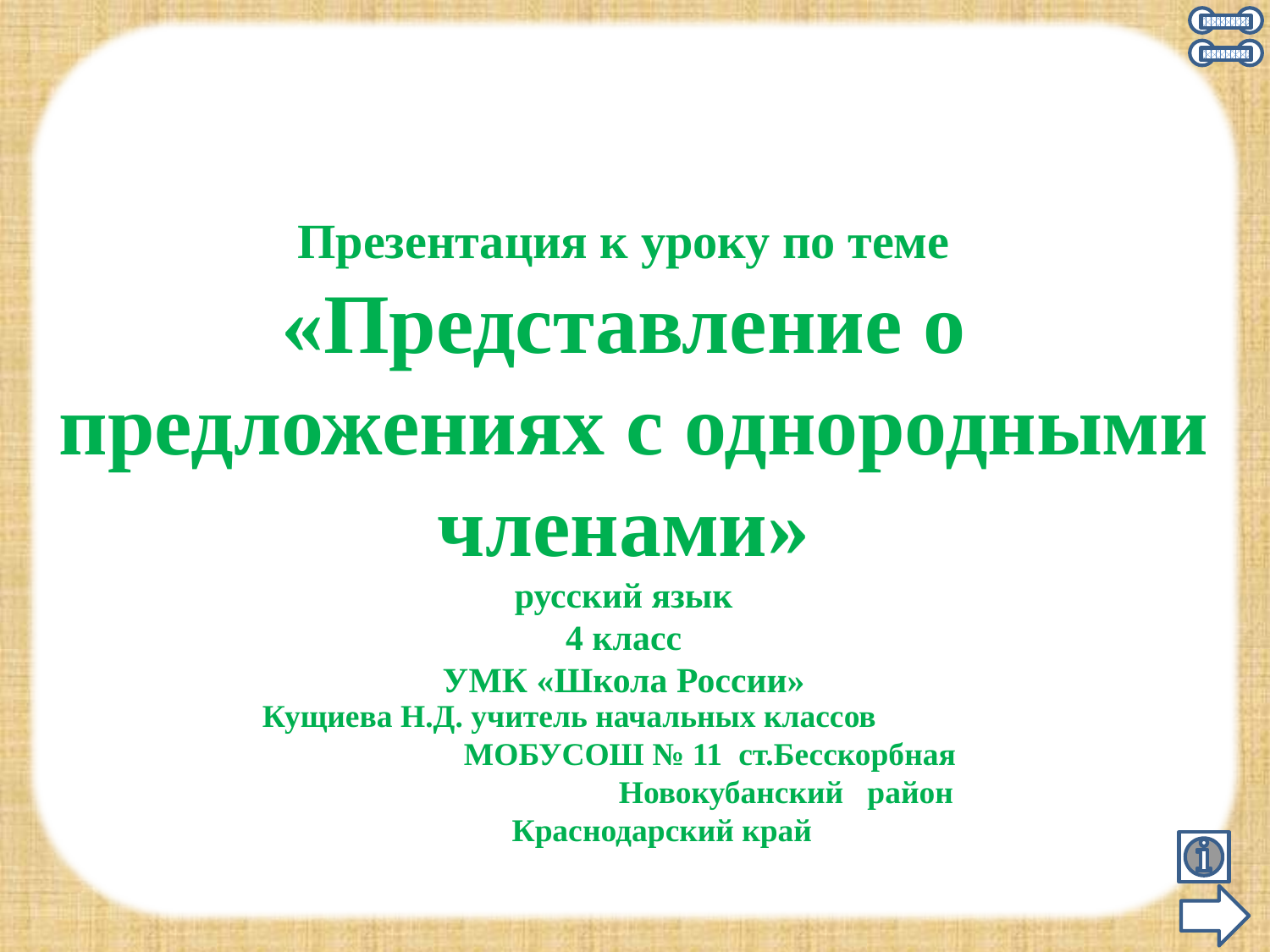

Презентация к уроку по теме
«Представление о
 предложениях с однородными
членами»
русский язык
4 класс
УМК «Школа России»

Кущиева Н.Д. учитель начальных классов                                                  МОБУСОШ № 11  ст.Бесскорбная                                                           Новокубанский   район
Краснодарский край